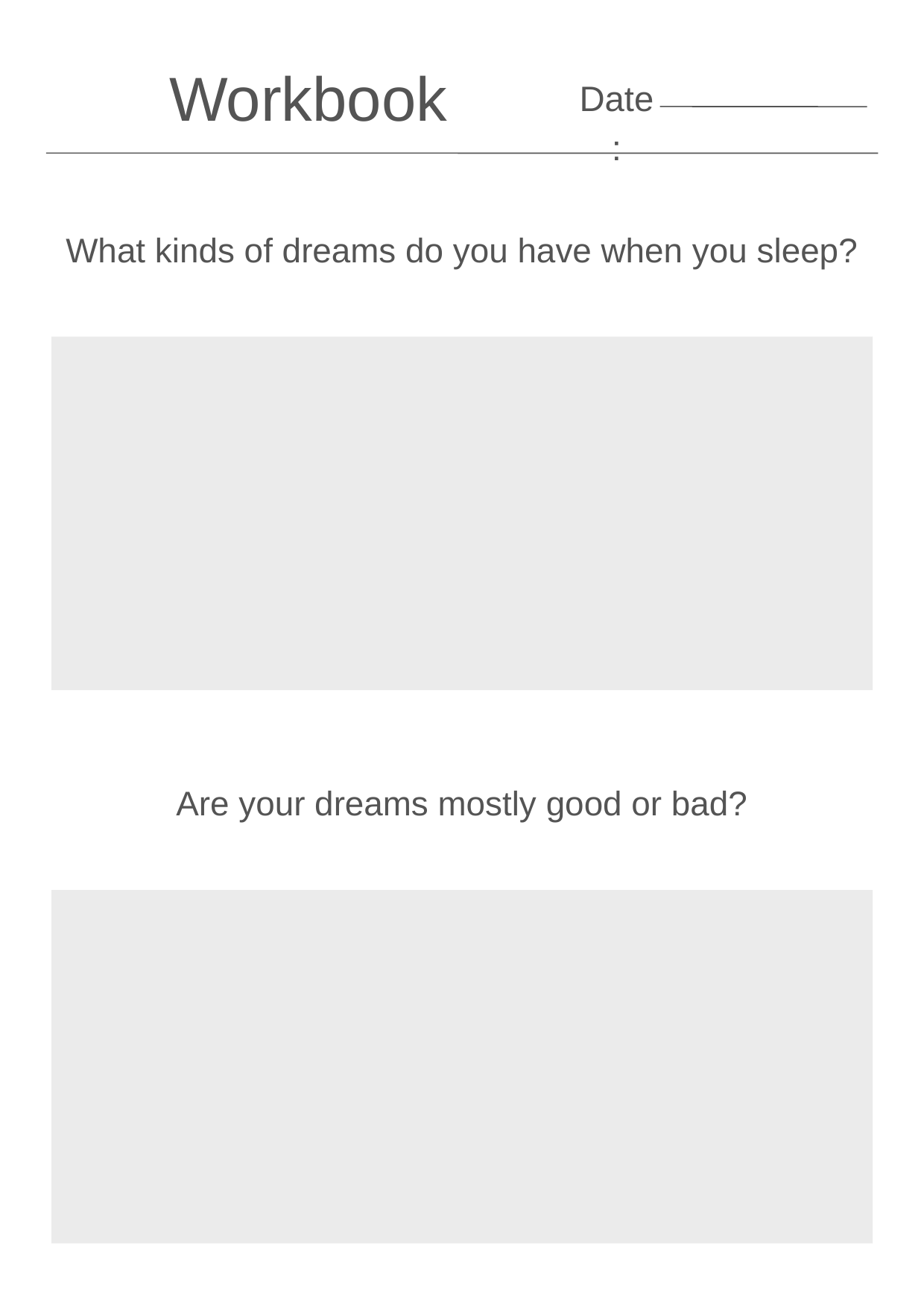

Workbook
Date:

What kinds of dreams do you have when you sleep?

Are your dreams mostly good or bad?